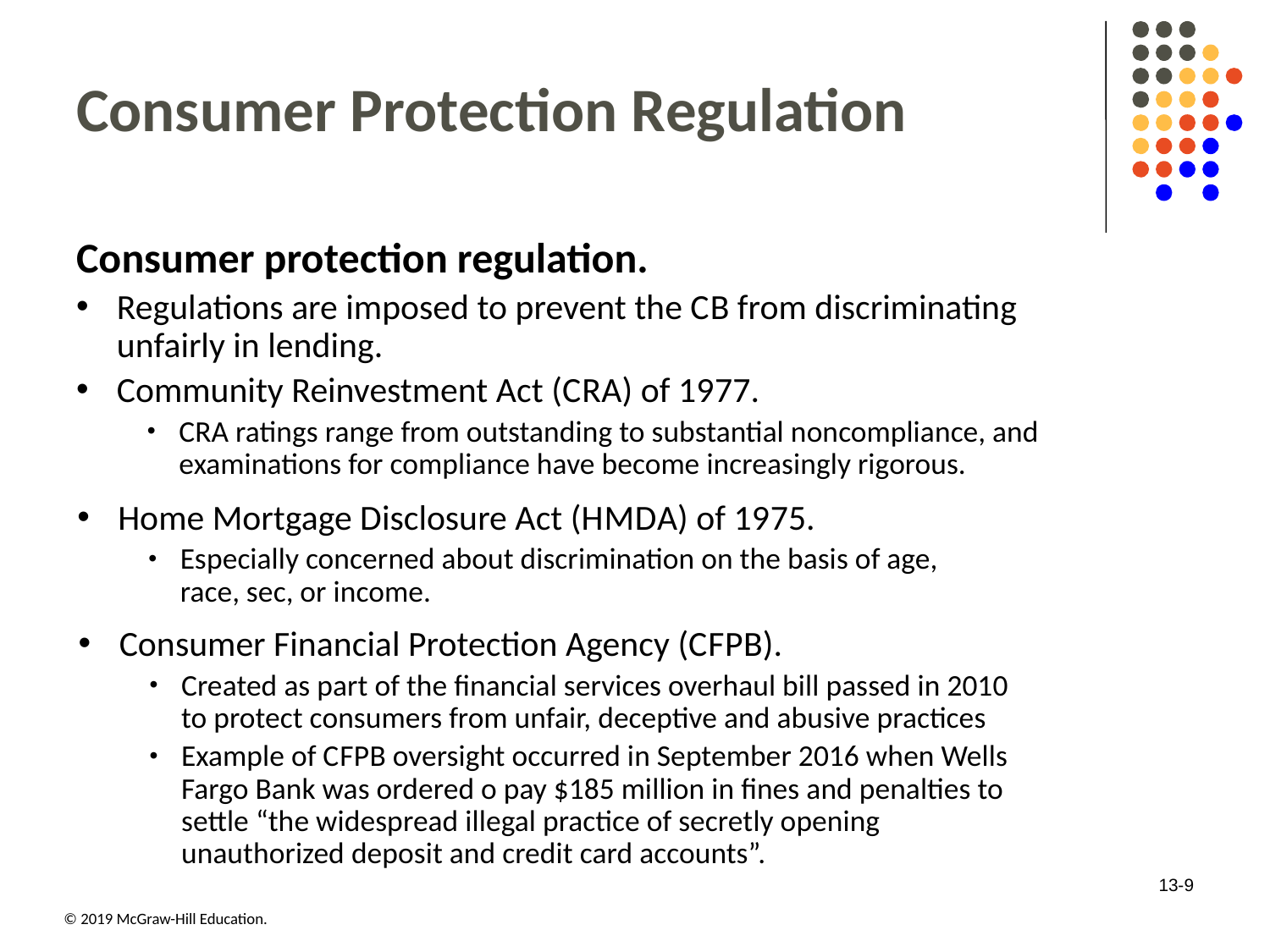

# Consumer Protection Regulation
Consumer protection regulation.
Regulations are imposed to prevent the C B from discriminating unfairly in lending.
Community Reinvestment Act (C R A) of 19 77.
CRA ratings range from outstanding to substantial noncompliance, and examinations for compliance have become increasingly rigorous.
Home Mortgage Disclosure Act (H M D A) of 19 75.
Especially concerned about discrimination on the basis of age, race, sec, or income.
Consumer Financial Protection Agency (C F P B).
Created as part of the financial services overhaul bill passed in 2010 to protect consumers from unfair, deceptive and abusive practices
Example of C F P B oversight occurred in September 2016 when Wells Fargo Bank was ordered o pay $185 million in fines and penalties to settle “the widespread illegal practice of secretly opening unauthorized deposit and credit card accounts”.
13-9